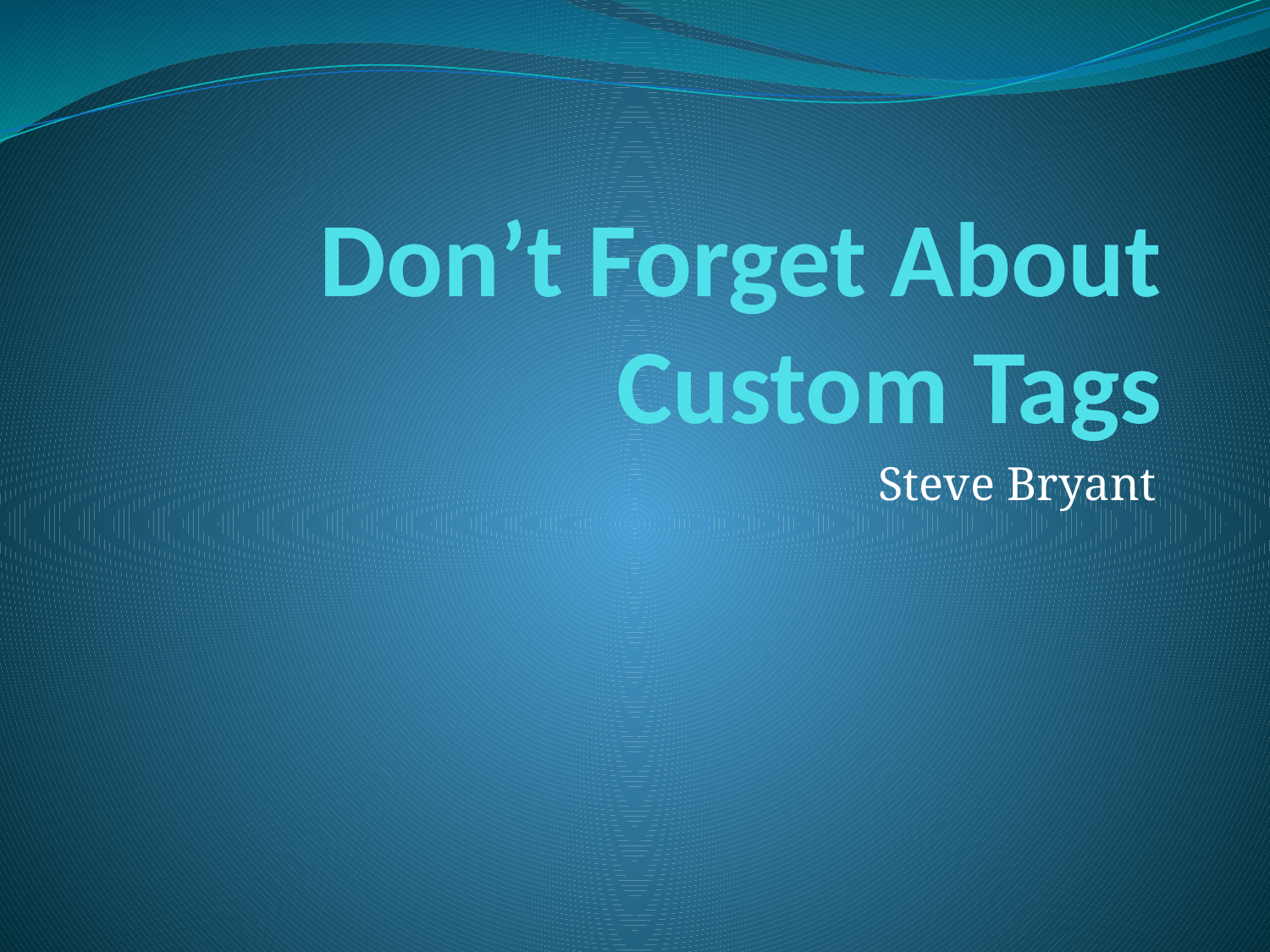

# Don’t Forget About Custom Tags
Steve Bryant